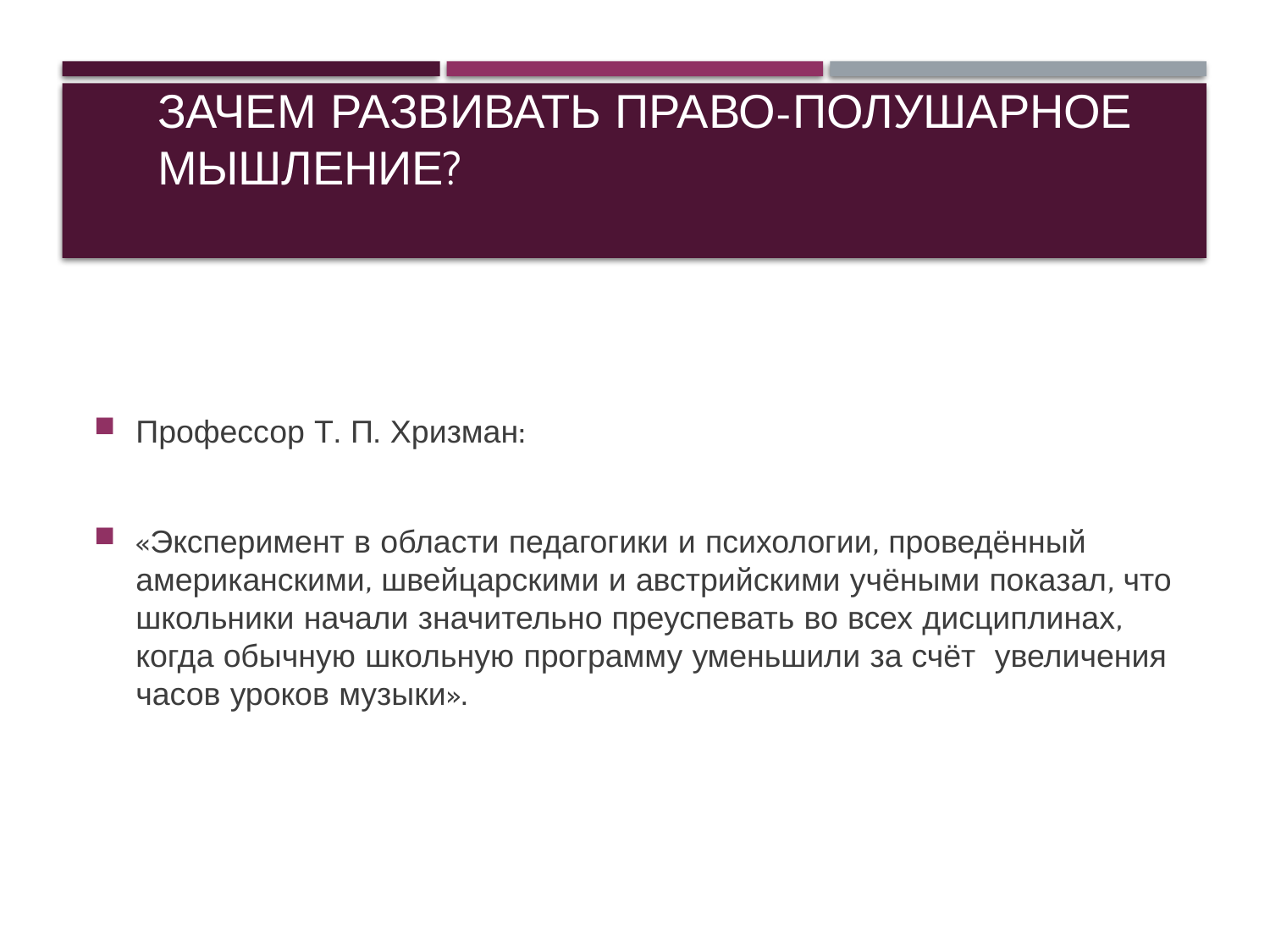

# Зачем развивать право-полушарное мышление?
Профессор Т. П. Хризман:

«Эксперимент в области педагогики и психологии, проведённый американскими, швейцарскими и австрийскими учёными показал, что школьники начали значительно преуспевать во всех дисциплинах, когда обычную школьную программу уменьшили за счёт  увеличения часов уроков музыки».